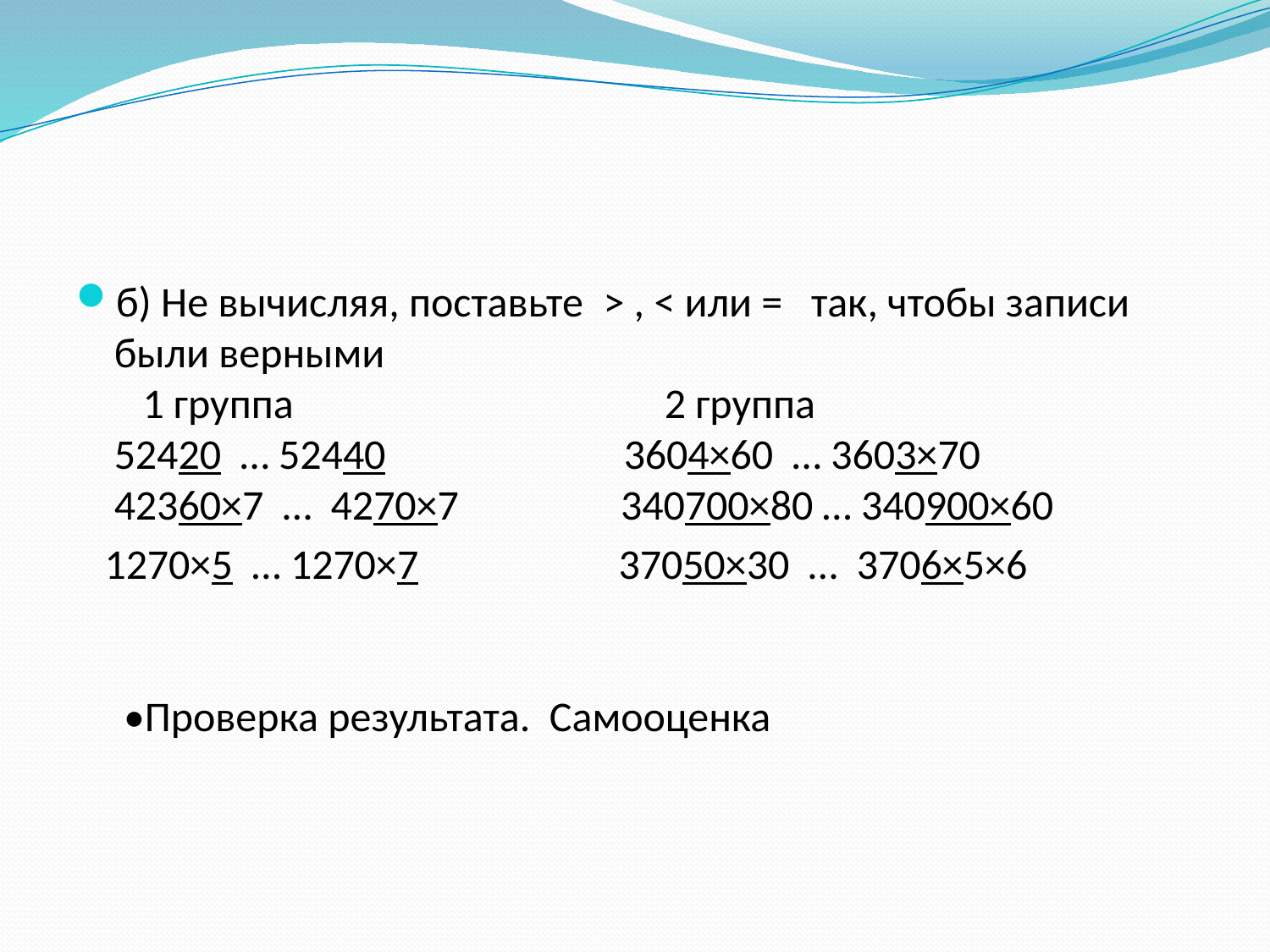

б) Не вычисляя, поставьте  > , < или =   так, чтобы записи были верными
   1 группа                                       2 группа
52420  … 52440                         3604×60  … 3603×70
42360×7  …  4270×7                 340700×80 … 340900×60
   1270×5  … 1270×7                     37050×30  …  3706×5×6
 •Проверка результата.  Самооценка